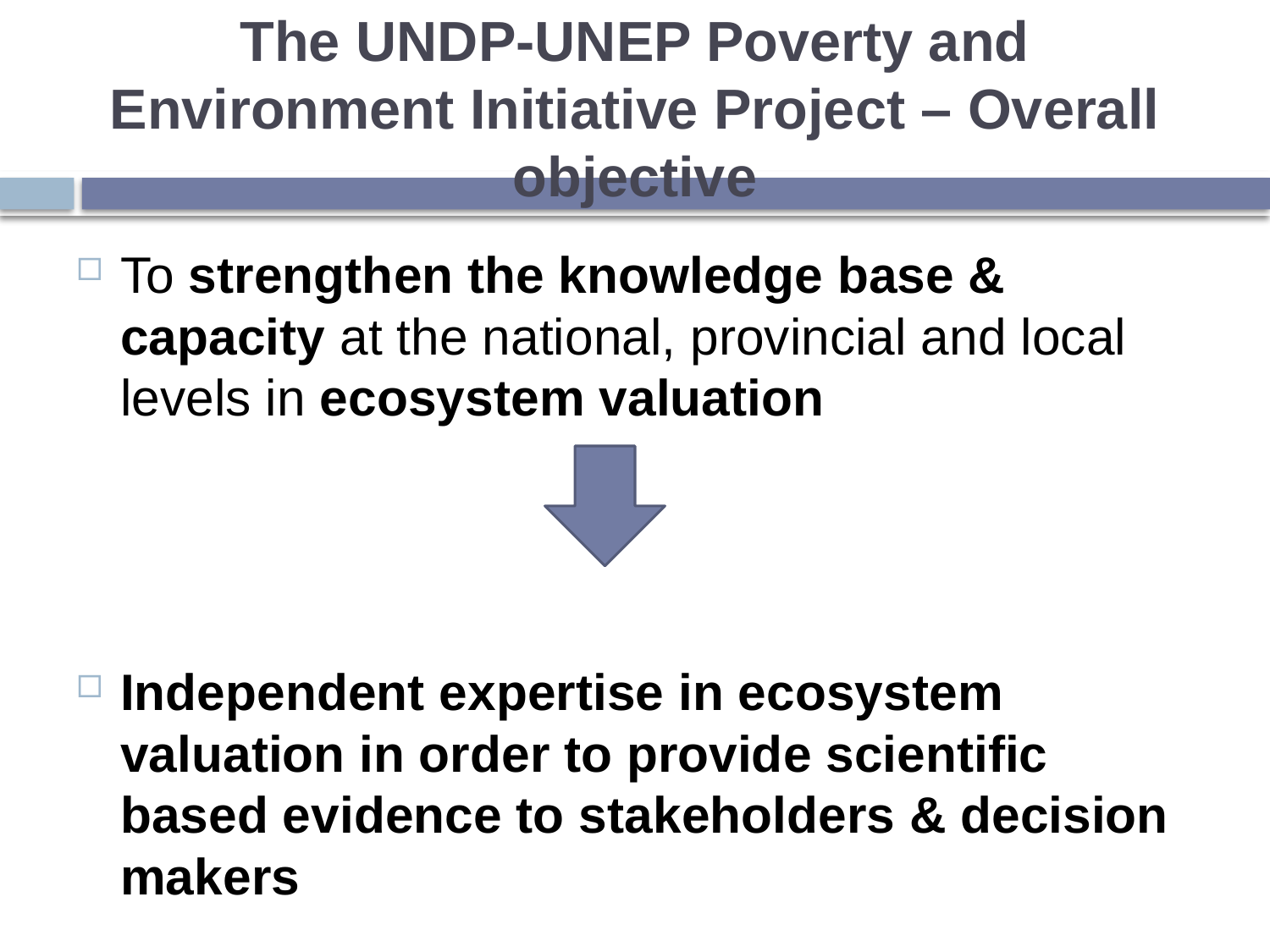

# The UNDP-UNEP Poverty and Environment Initiative Project – Overall objective
To strengthen the knowledge base & capacity at the national, provincial and local levels in ecosystem valuation

Independent expertise in ecosystem valuation in order to provide scientific based evidence to stakeholders & decision makers